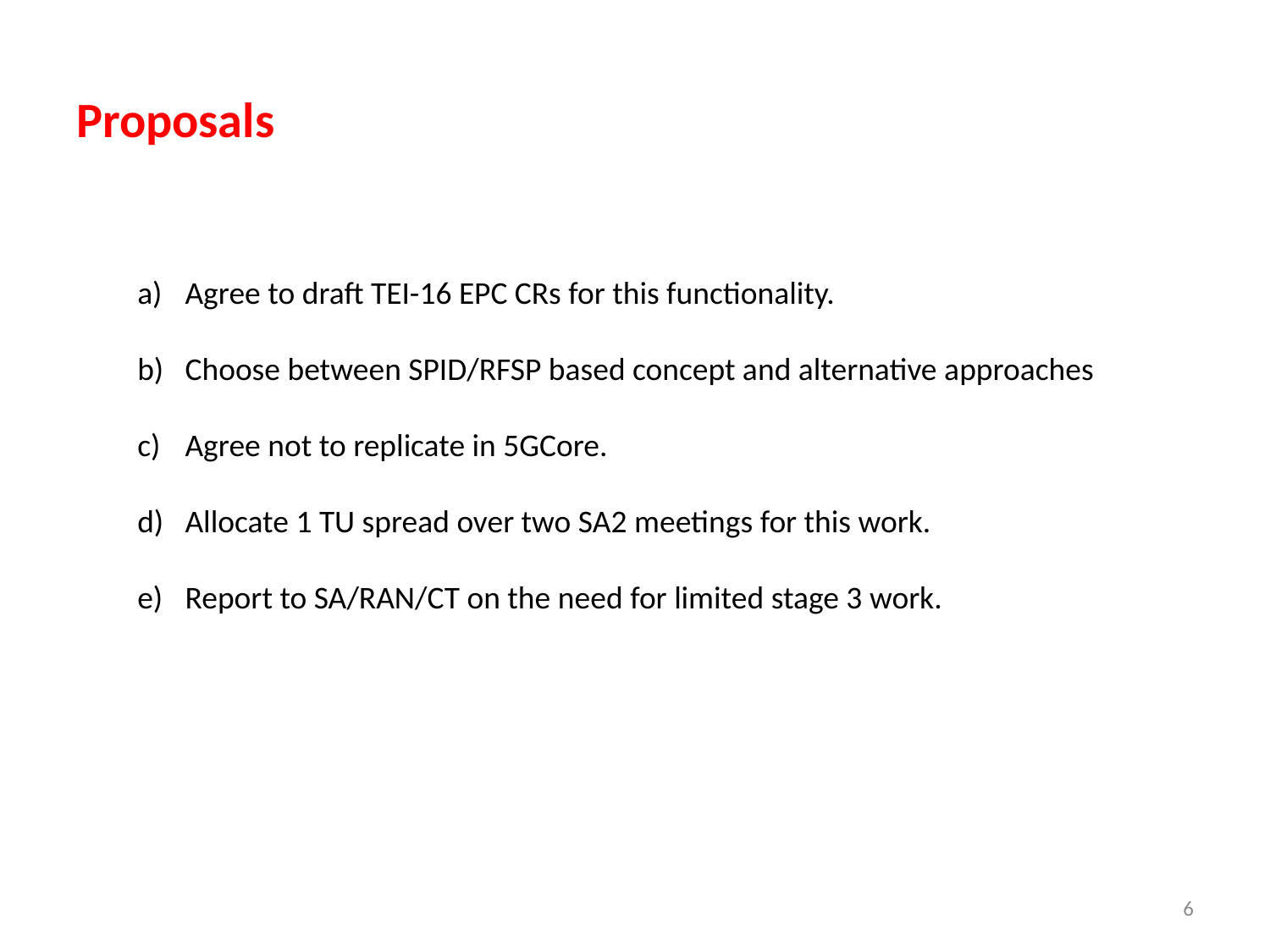

# Proposals

Agree to draft TEI-16 EPC CRs for this functionality.

Choose between SPID/RFSP based concept and alternative approaches

Agree not to replicate in 5GCore.

Allocate 1 TU spread over two SA2 meetings for this work.

Report to SA/RAN/CT on the need for limited stage 3 work.

6